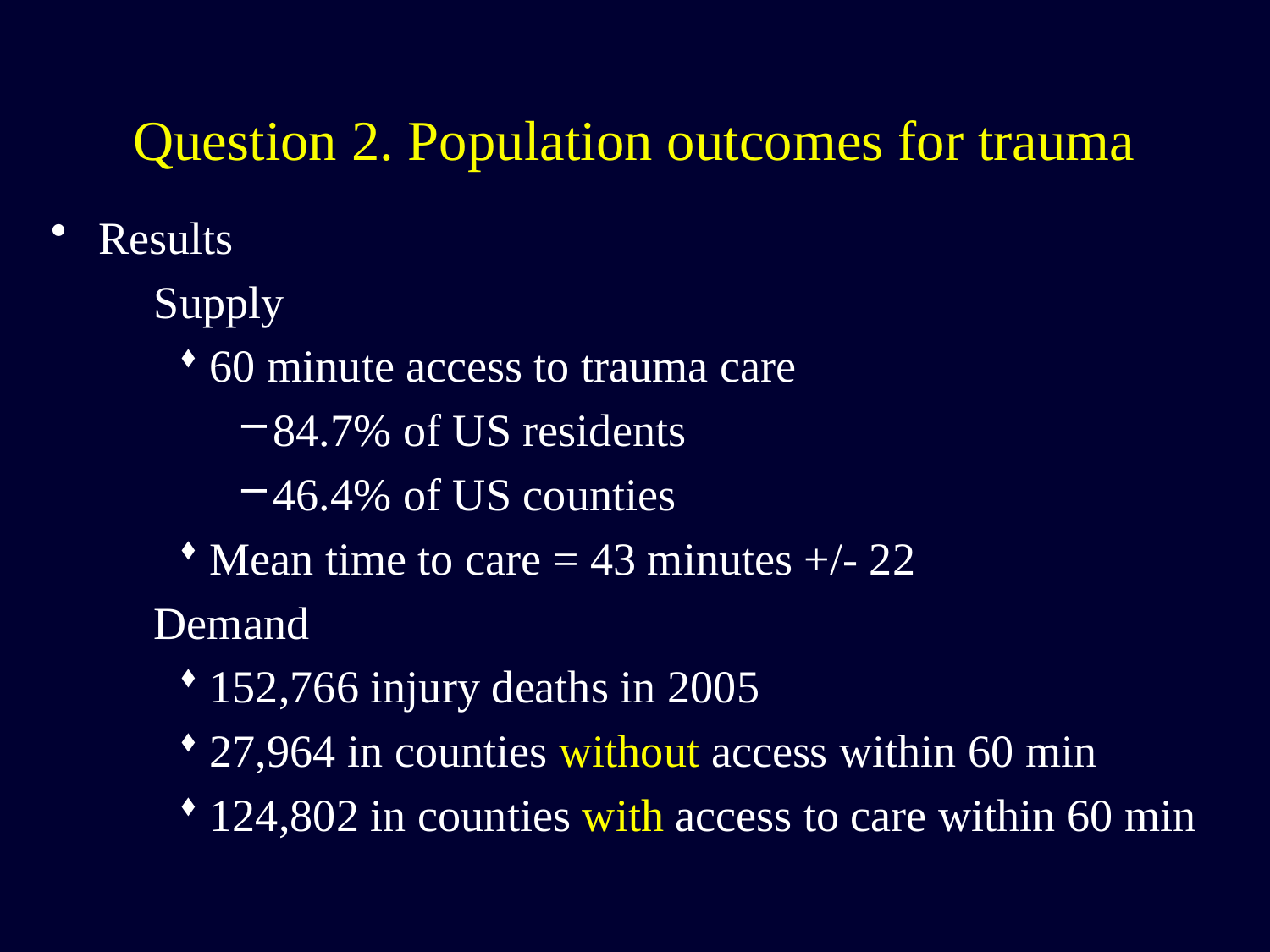

# Question 2. Population outcomes for trauma
Results
Supply
60 minute access to trauma care
84.7% of US residents
46.4% of US counties
Mean time to care = 43 minutes +/- 22
Demand
152,766 injury deaths in 2005
27,964 in counties without access within 60 min
124,802 in counties with access to care within 60 min